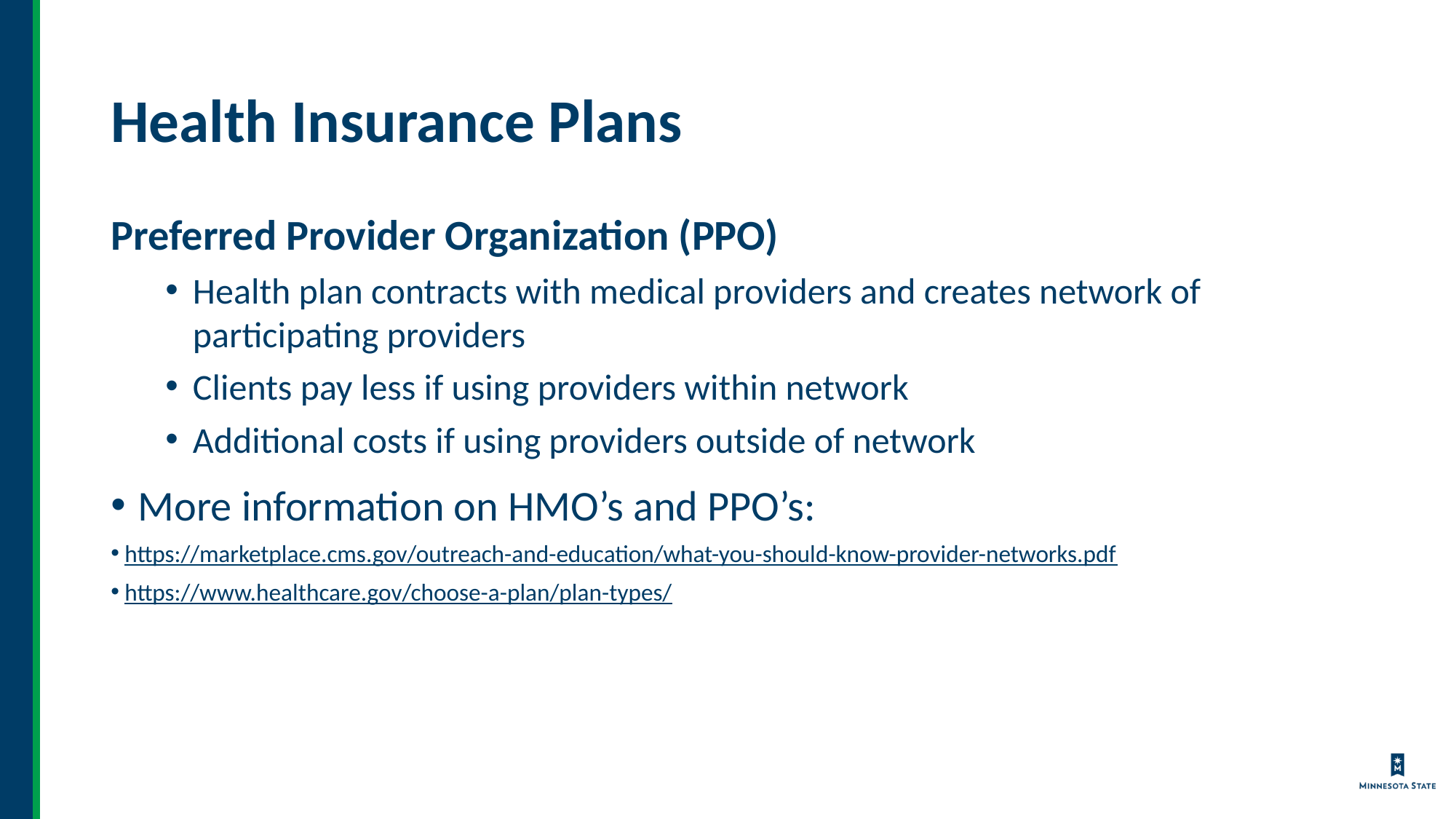

# Health Insurance Plans
Preferred Provider Organization (PPO)
Health plan contracts with medical providers and creates network of participating providers
Clients pay less if using providers within network
Additional costs if using providers outside of network
More information on HMO’s and PPO’s:
https://marketplace.cms.gov/outreach-and-education/what-you-should-know-provider-networks.pdf
https://www.healthcare.gov/choose-a-plan/plan-types/